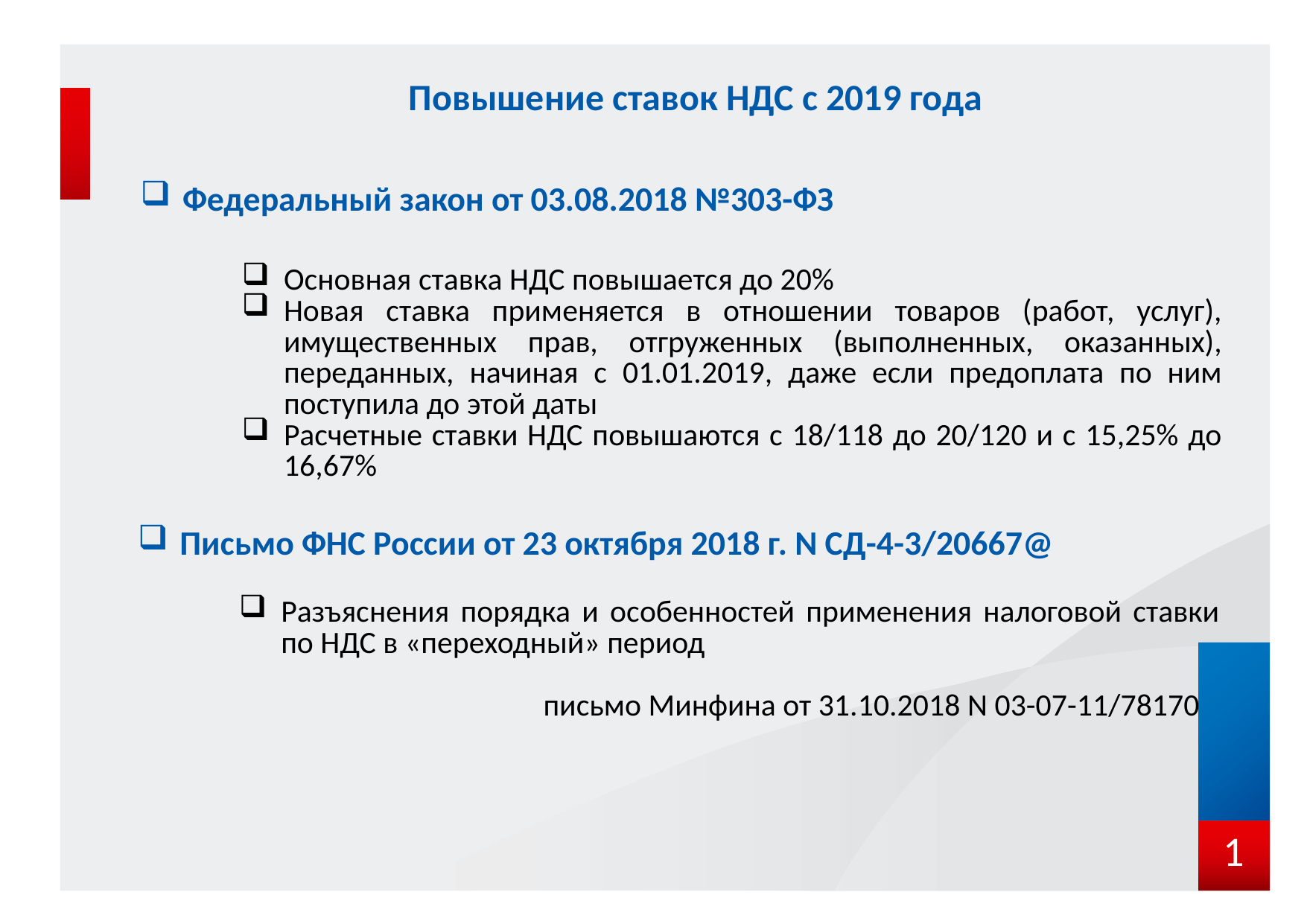

# Повышение ставок НДС с 2019 года

### Chart

| Category |
|---|
Федеральный закон от 03.08.2018 №303-ФЗ

Основная ставка НДС повышается до 20%
Новая ставка применяется в отношении товаров (работ, услуг), имущественных прав, отгруженных (выполненных, оказанных), переданных, начиная с 01.01.2019, даже если предоплата по ним поступила до этой даты
Расчетные ставки НДС повышаются с 18/118 до 20/120 и с 15,25% до 16,67%

### Chart

| Category |
|---|
Письмо ФНС России от 23 октября 2018 г. N СД-4-3/20667@

Разъяснения порядка и особенностей применения налоговой ставки по НДС в «переходный» период

                                           письмо Минфина от 31.10.2018 N 03-07-11/78170

1